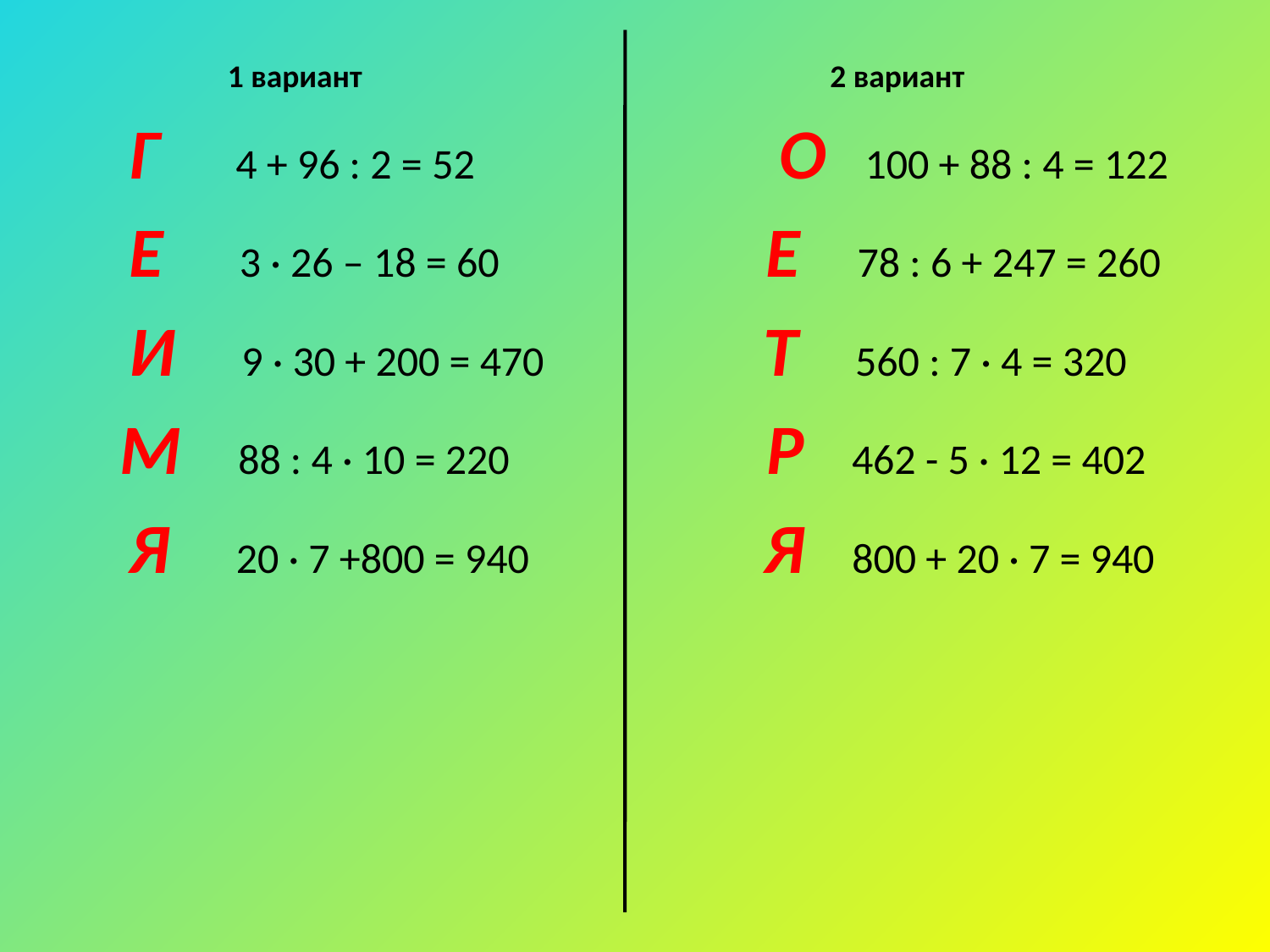

1 вариант                                                                 2 вариант
       Г        4 + 96 : 2 = 52                                О    100 + 88 : 4 = 122
       Е        3 · 26 – 18 = 60                            Е      78 : 6 + 247 = 260
       И       9 · 30 + 200 = 470                       Т      560 : 7 · 4 = 320
      М      88 : 4 · 10 = 220                           Р     462 - 5 · 12 = 402
       Я       20 · 7 +800 = 940                        Я     800 + 20 · 7 = 940